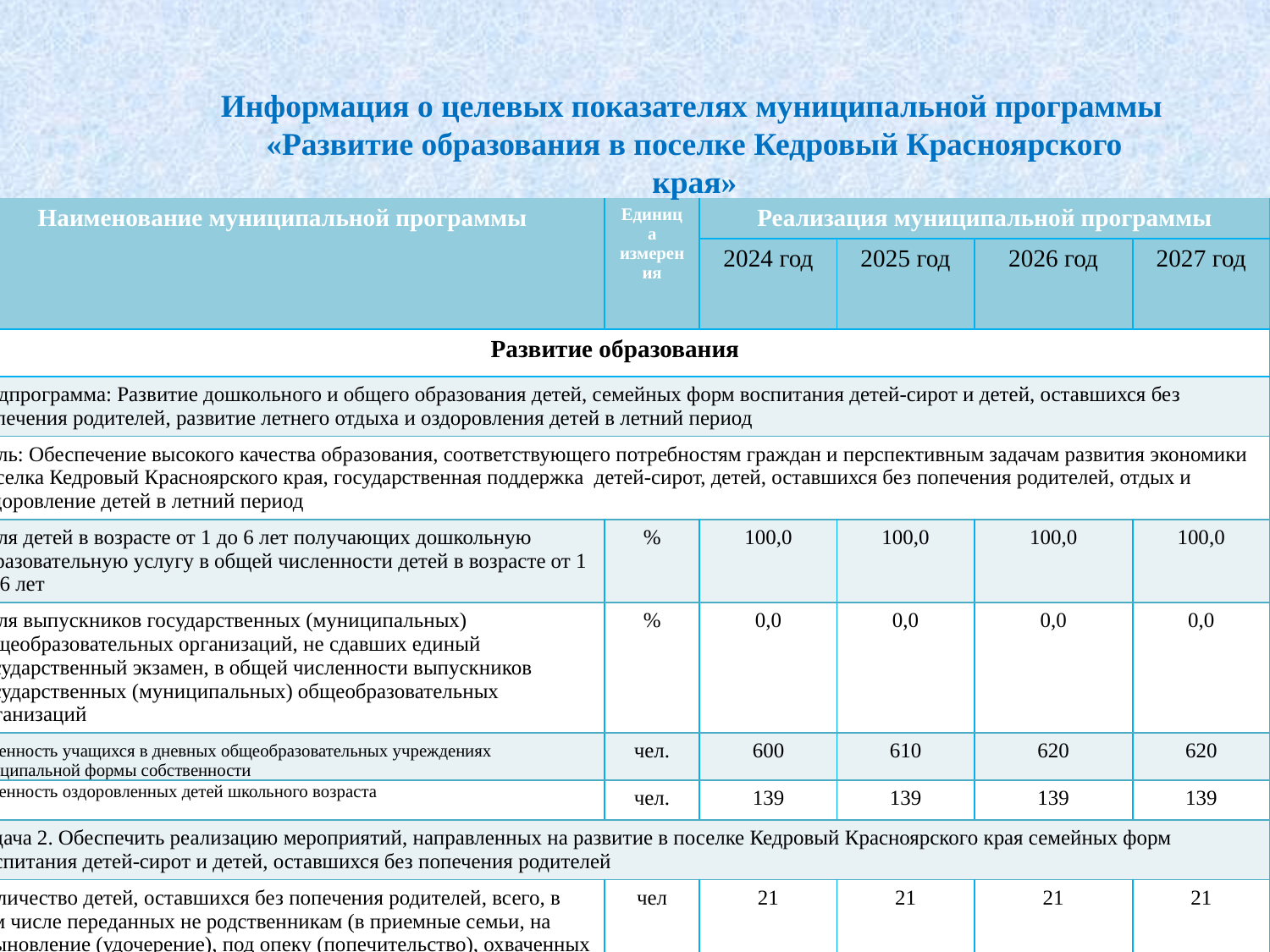

Информация о целевых показателях муниципальной программы
«Развитие образования в поселке Кедровый Красноярского края»
| Наименование муниципальной программы | Единица измерения | Реализация муниципальной программы |  |  |  |
| --- | --- | --- | --- | --- | --- |
|  |  | 2024 год | 2025 год | 2026 год | 2027 год |
| Развитие образования |  |  |  |  |  |
| Подпрограмма: Развитие дошкольного и общего образования детей, семейных форм воспитания детей-сирот и детей, оставшихся без попечения родителей, развитие летнего отдыха и оздоровления детей в летний период |  |  |  |  |  |
| Цель: Обеспечение высокого качества образования, соответствующего потребностям граждан и перспективным задачам развития экономики поселка Кедровый Красноярского края, государственная поддержка детей-сирот, детей, оставшихся без попечения родителей, отдых и оздоровление детей в летний период |  |  |  |  |  |
| Доля детей в возрасте от 1 до 6 лет получающих дошкольную образовательную услугу в общей численности детей в возрасте от 1 до 6 лет | % | 100,0 | 100,0 | 100,0 | 100,0 |
| Доля выпускников государственных (муниципальных) общеобразовательных организаций, не сдавших единый государственный экзамен, в общей численности выпускников государственных (муниципальных) общеобразовательных организаций | % | 0,0 | 0,0 | 0,0 | 0,0 |
| Численность учащихся в дневных общеобразовательных учреждениях муниципальной формы собственности | чел. | 600 | 610 | 620 | 620 |
| Численность оздоровленных детей школьного возраста | чел. | 139 | 139 | 139 | 139 |
| Задача 2. Обеспечить реализацию мероприятий, направленных на развитие в поселке Кедровый Красноярского края семейных форм воспитания детей-сирот и детей, оставшихся без попечения родителей |  |  |  |  |  |
| Количество детей, оставшихся без попечения родителей, всего, в том числе переданных не родственникам (в приемные семьи, на усыновление (удочерение), под опеку (попечительство), охваченных другими формами семейного устройства (семейные детские дома, патронатные семьи), находящихся в государственных (муниципальных) учреждениях всех типов | чел | 21 | 21 | 21 | 21 |
#